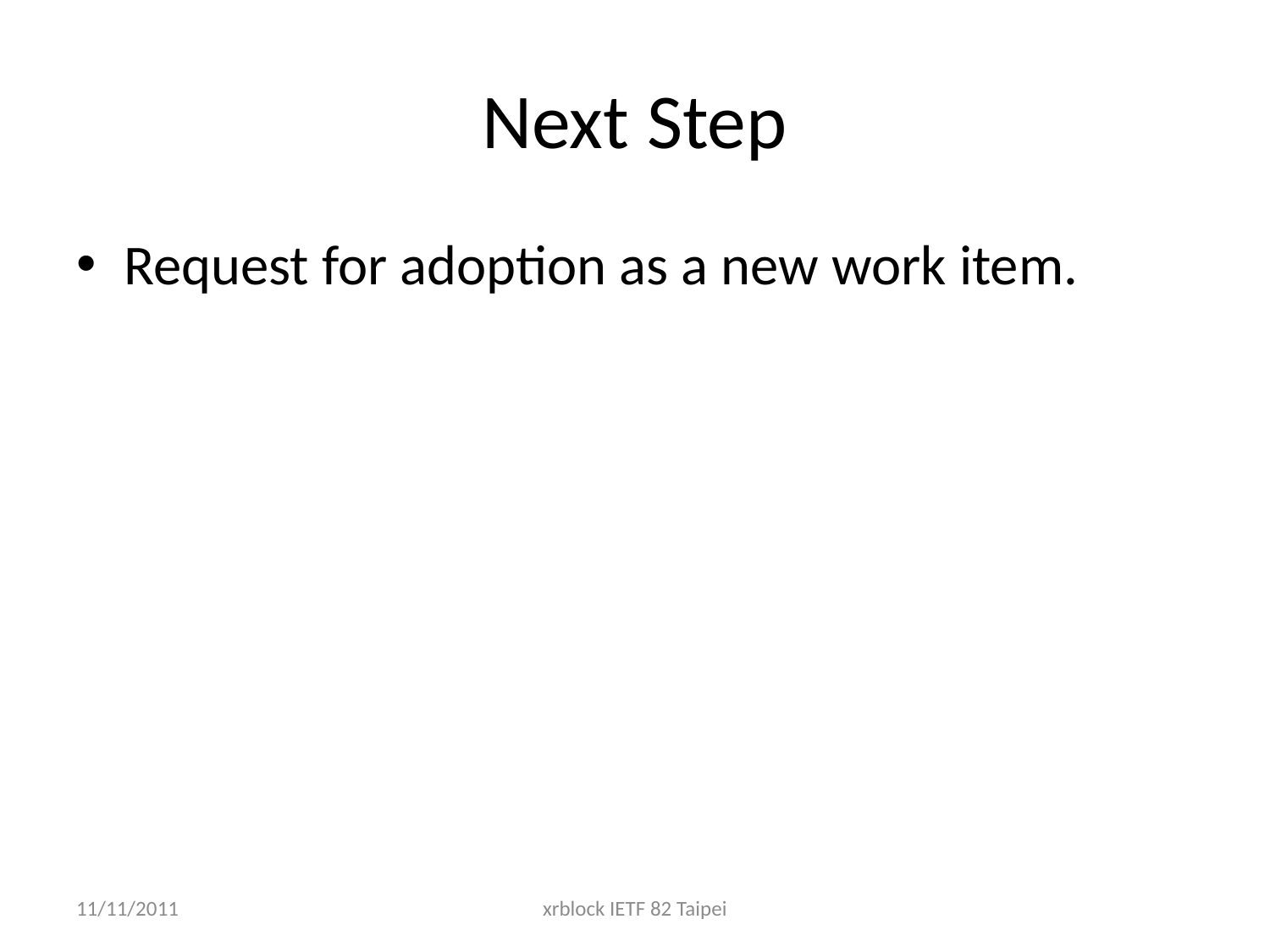

# Next Step
Request for adoption as a new work item.
11/11/2011
xrblock IETF 82 Taipei